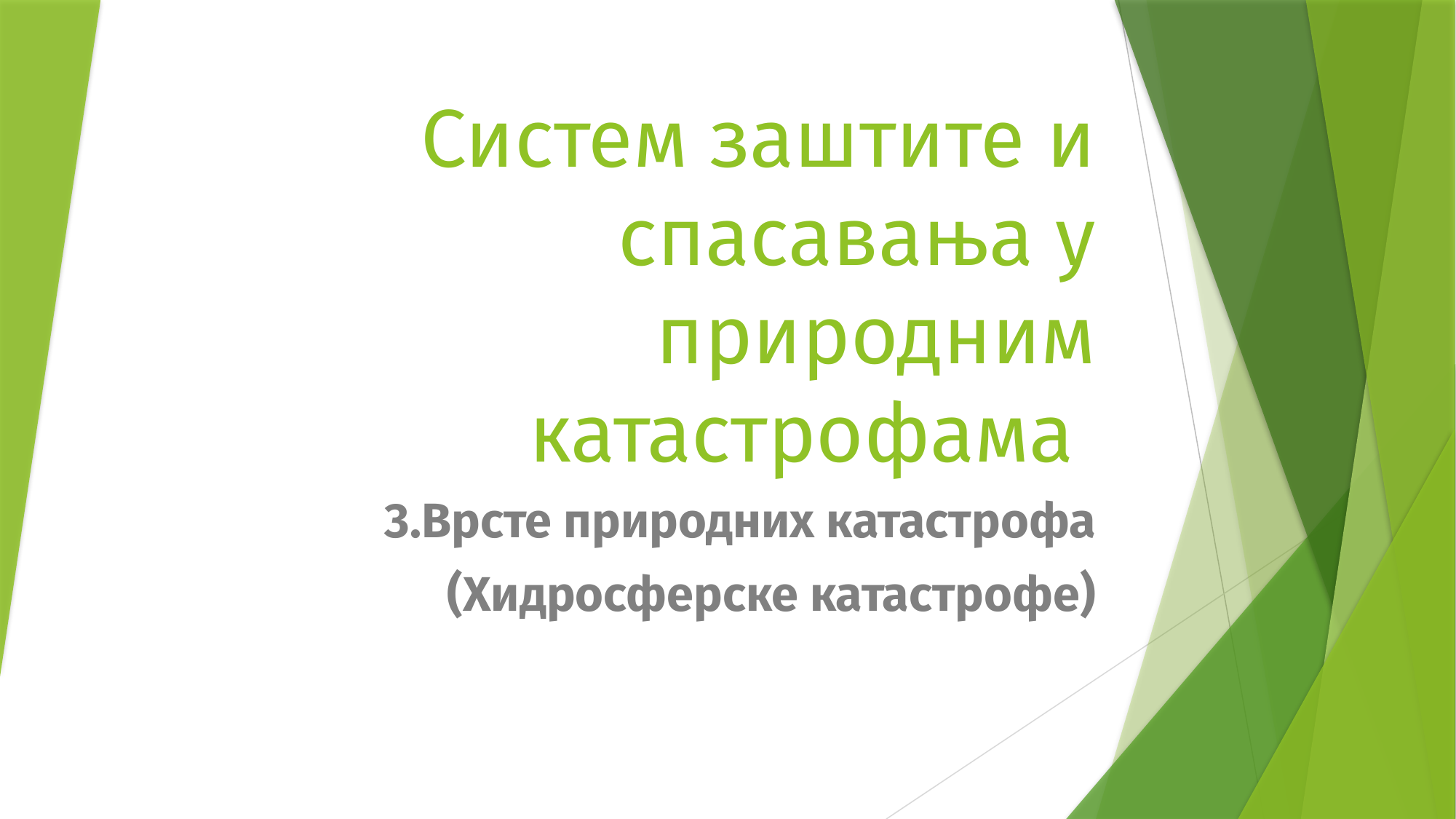

# Систем заштите и спасавања у природним катастрофама
3.Врсте природних катастрофа
(Хидросферске катастрофе)